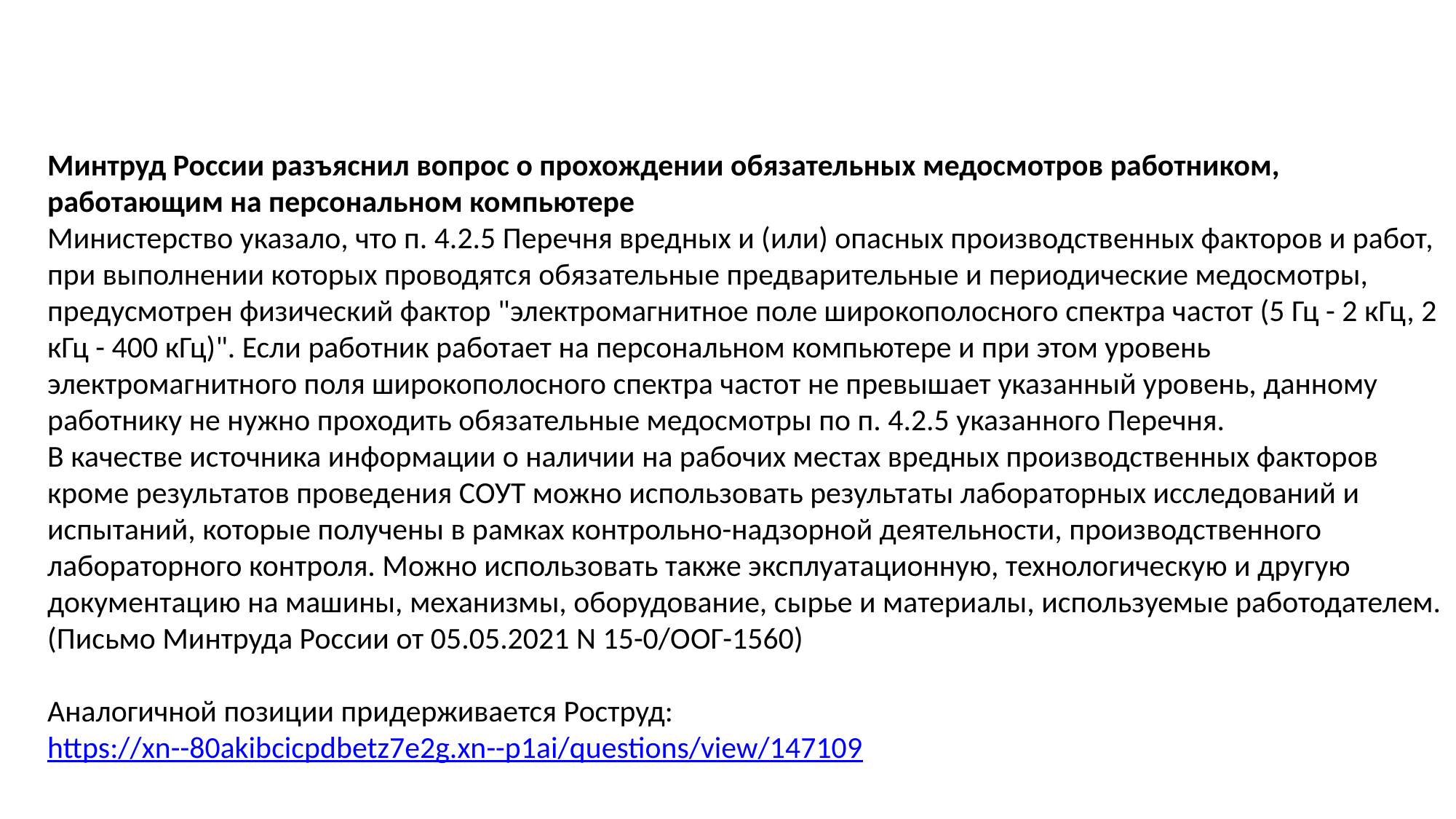

Минтруд России разъяснил вопрос о прохождении обязательных медосмотров работником, работающим на персональном компьютере
Министерство указало, что п. 4.2.5 Перечня вредных и (или) опасных производственных факторов и работ, при выполнении которых проводятся обязательные предварительные и периодические медосмотры, предусмотрен физический фактор "электромагнитное поле широкополосного спектра частот (5 Гц - 2 кГц, 2 кГц - 400 кГц)". Если работник работает на персональном компьютере и при этом уровень электромагнитного поля широкополосного спектра частот не превышает указанный уровень, данному работнику не нужно проходить обязательные медосмотры по п. 4.2.5 указанного Перечня.
В качестве источника информации о наличии на рабочих местах вредных производственных факторов кроме результатов проведения СОУТ можно использовать результаты лабораторных исследований и испытаний, которые получены в рамках контрольно-надзорной деятельности, производственного лабораторного контроля. Можно использовать также эксплуатационную, технологическую и другую документацию на машины, механизмы, оборудование, сырье и материалы, используемые работодателем.
(Письмо Минтруда России от 05.05.2021 N 15-0/ООГ-1560)

Аналогичной позиции придерживается Роструд: https://xn--80akibcicpdbetz7e2g.xn--p1ai/questions/view/147109